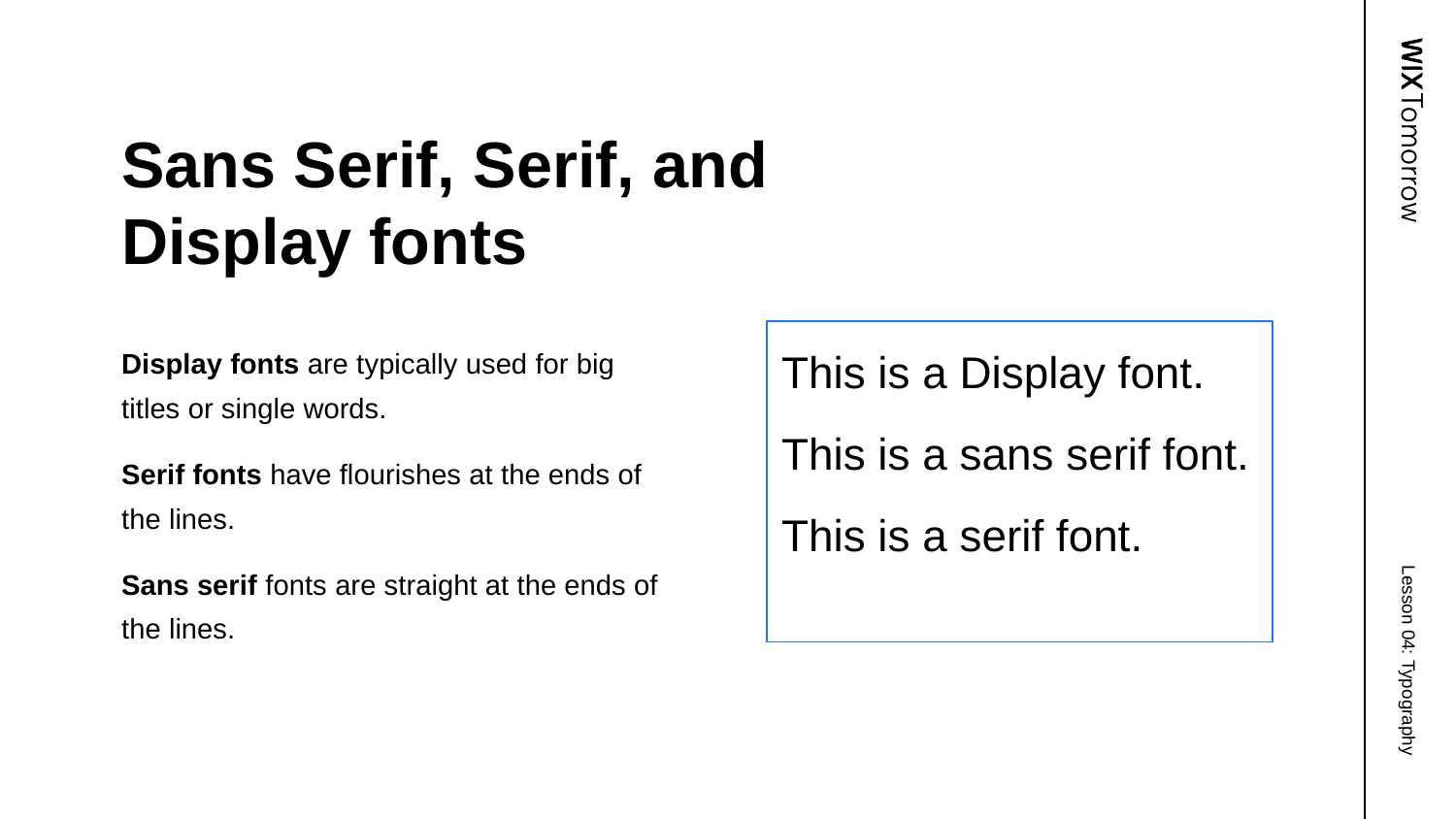

# Sans Serif, Serif, and Display fonts
Display fonts are typically used for big titles or single words.
Serif fonts have flourishes at the ends of the lines.
Sans serif fonts are straight at the ends of the lines.
This is a Display font.
This is a sans serif font.
This is a serif font.